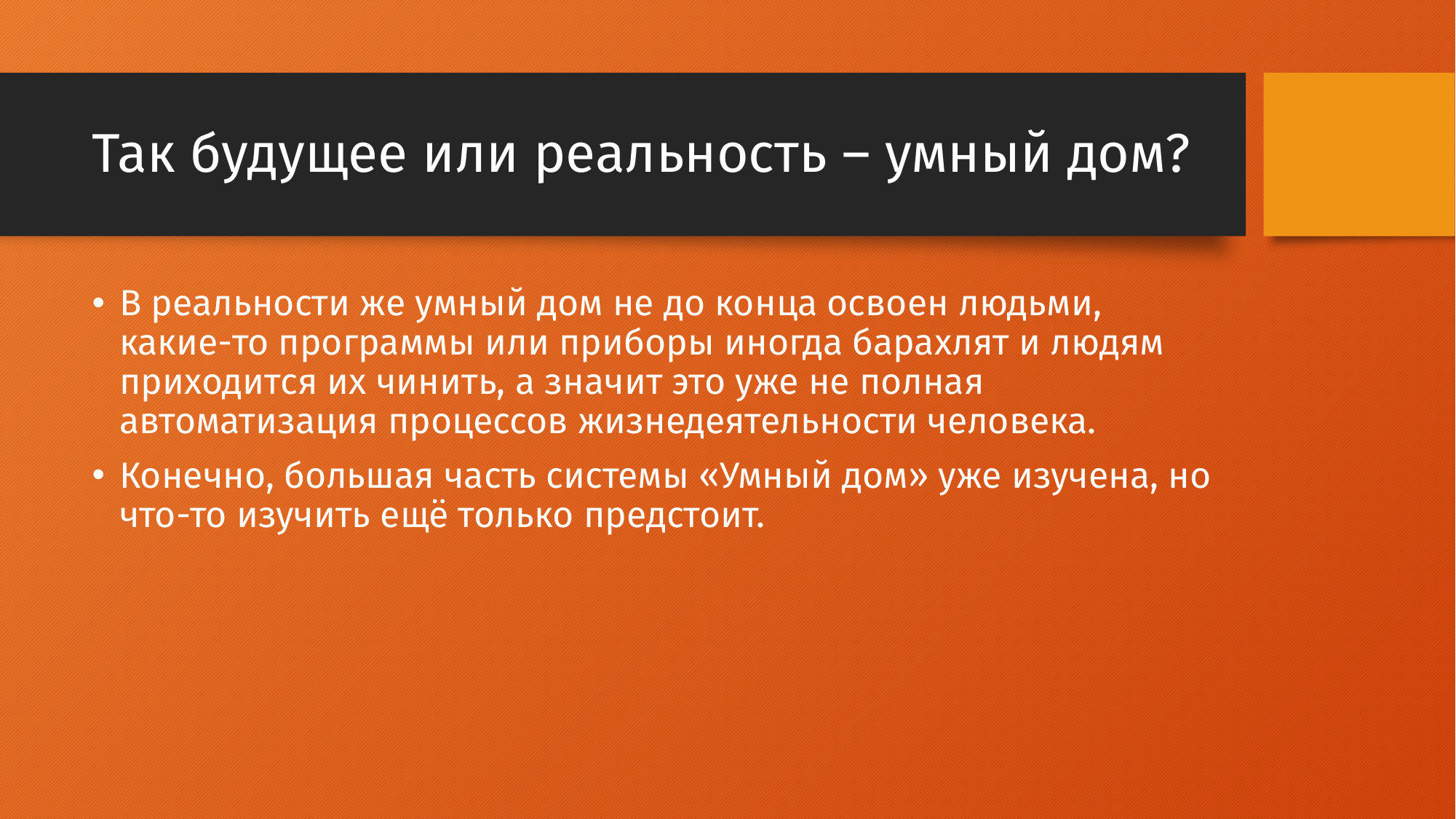

# Так будущее или реальность – умный дом?
В реальности же умный дом не до конца освоен людьми, какие-то программы или приборы иногда барахлят и людям приходится их чинить, а значит это уже не полная автоматизация процессов жизнедеятельности человека.
Конечно, большая часть системы «Умный дом» уже изучена, но что-то изучить ещё только предстоит.